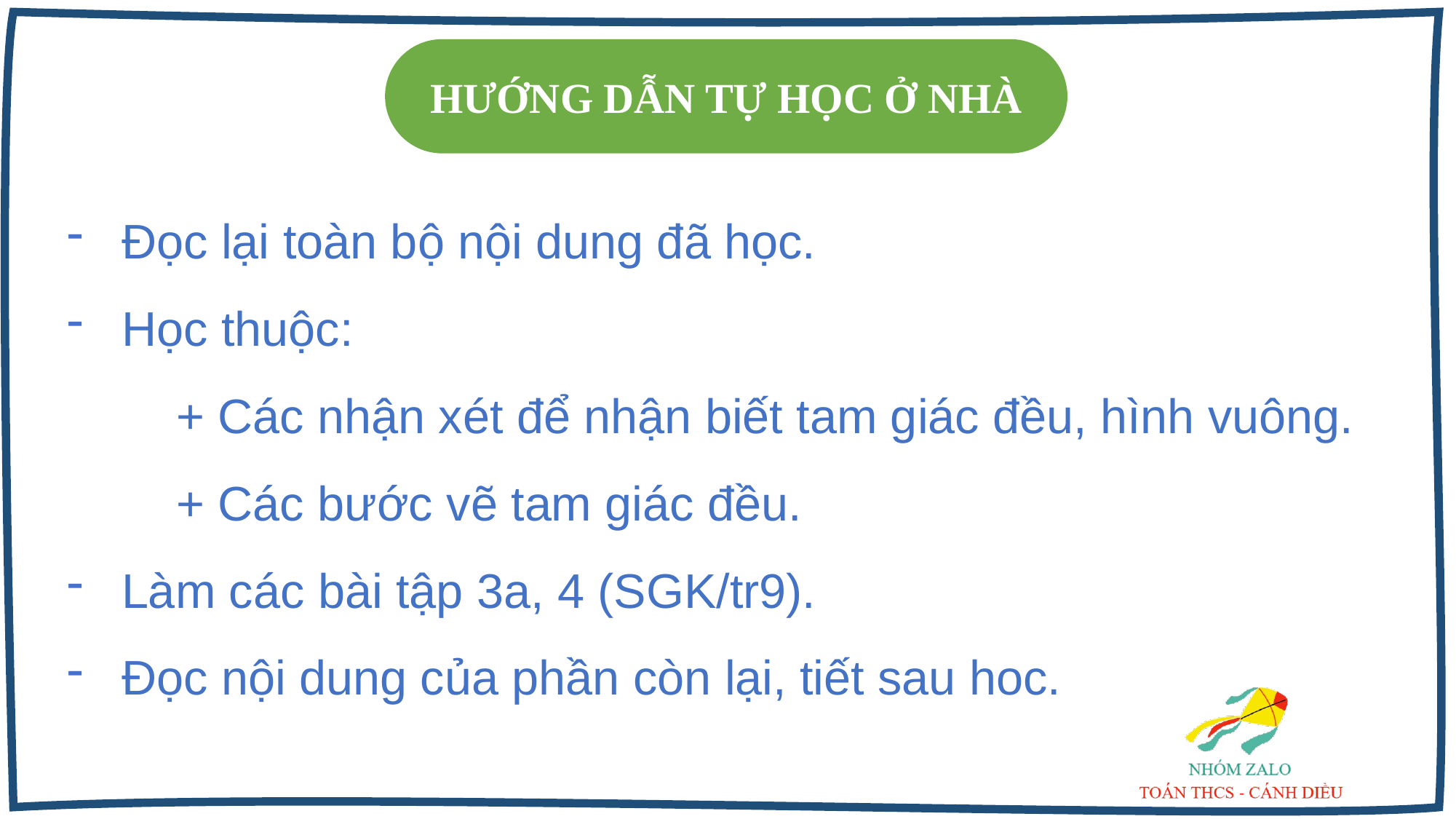

HƯỚNG DẪN TỰ HỌC Ở NHÀ
Đọc lại toàn bộ nội dung đã học.
Học thuộc:
	+ Các nhận xét để nhận biết tam giác đều, hình vuông.
	+ Các bước vẽ tam giác đều.
Làm các bài tập 3a, 4 (SGK/tr9).
Đọc nội dung của phần còn lại, tiết sau hoc.